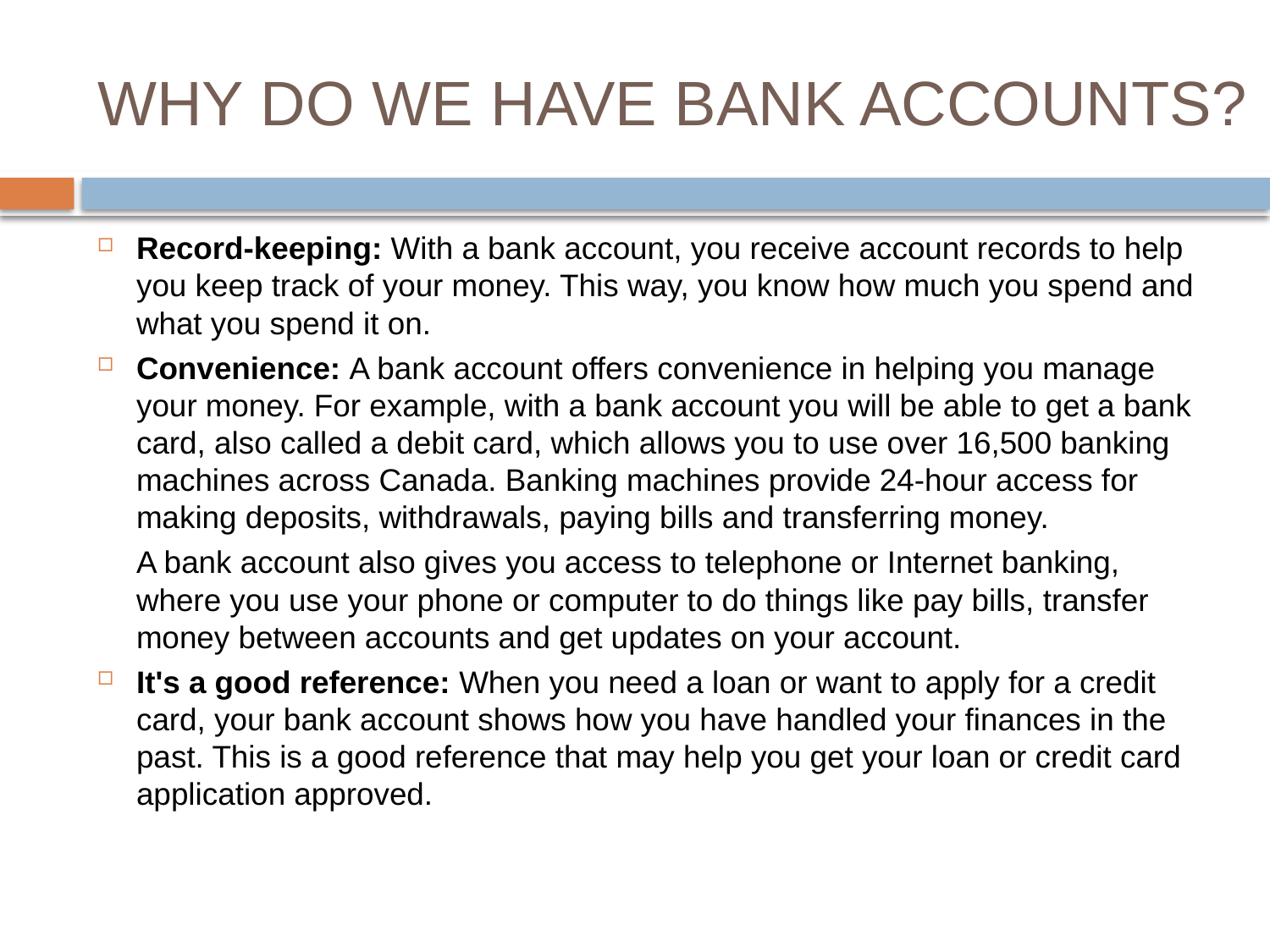

# WHY DO WE HAVE BANK ACCOUNTS?
Record-keeping: With a bank account, you receive account records to help you keep track of your money. This way, you know how much you spend and what you spend it on.
Convenience: A bank account offers convenience in helping you manage your money. For example, with a bank account you will be able to get a bank card, also called a debit card, which allows you to use over 16,500 banking machines across Canada. Banking machines provide 24-hour access for making deposits, withdrawals, paying bills and transferring money.
	A bank account also gives you access to telephone or Internet banking, where you use your phone or computer to do things like pay bills, transfer money between accounts and get updates on your account.
It's a good reference: When you need a loan or want to apply for a credit card, your bank account shows how you have handled your finances in the past. This is a good reference that may help you get your loan or credit card application approved.